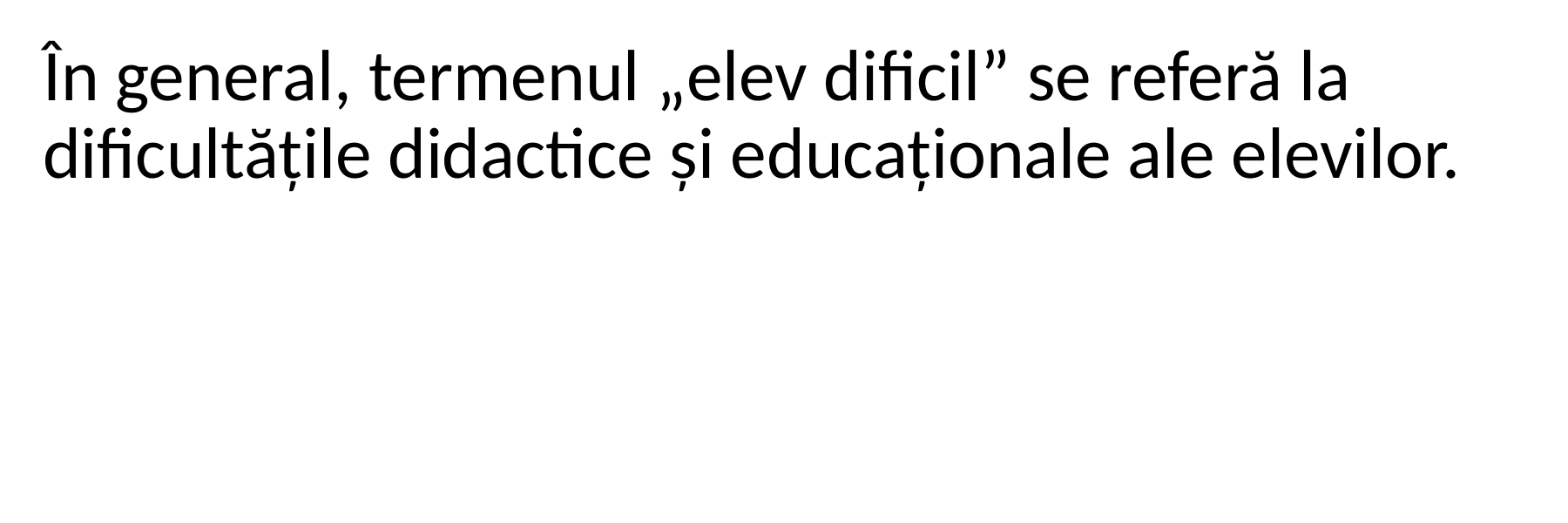

În general, termenul „elev dificil” se referă la dificultățile didactice și educaționale ale elevilor.